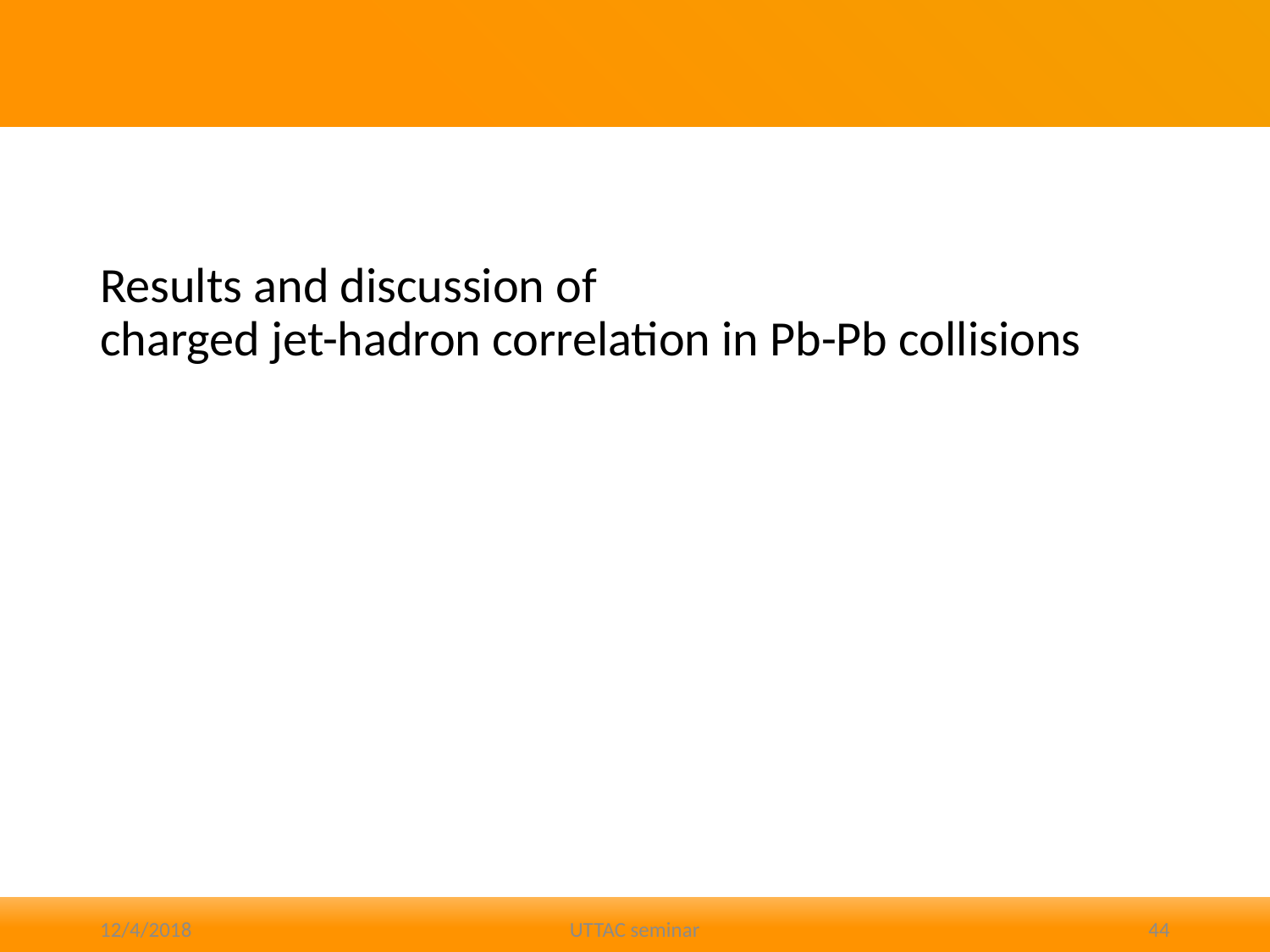

#
Results and discussion of
charged jet-hadron correlation in Pb-Pb collisions
12/4/2018
UTTAC seminar
44